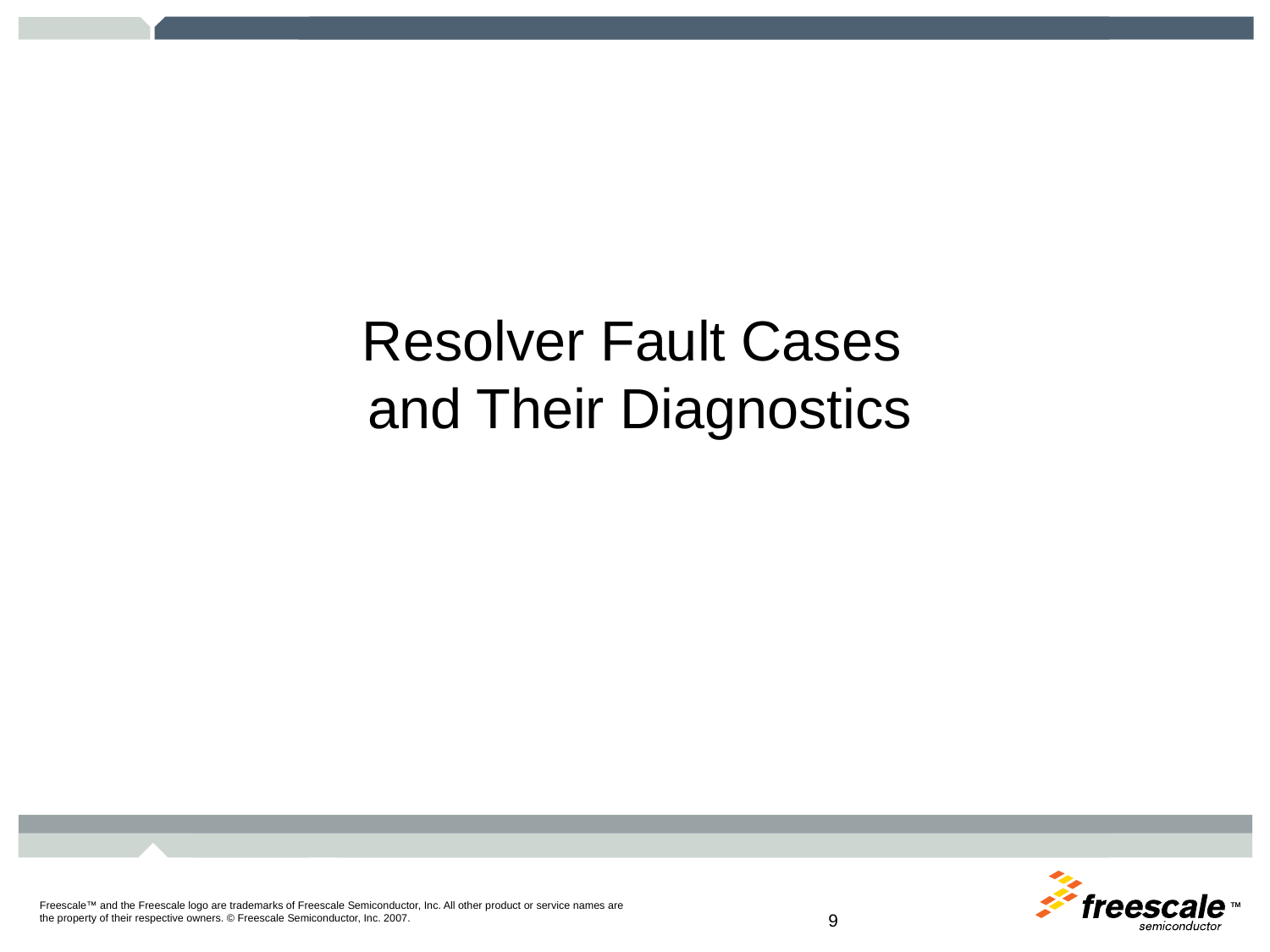

Resolver Fault Cases
and Their Diagnostics
9